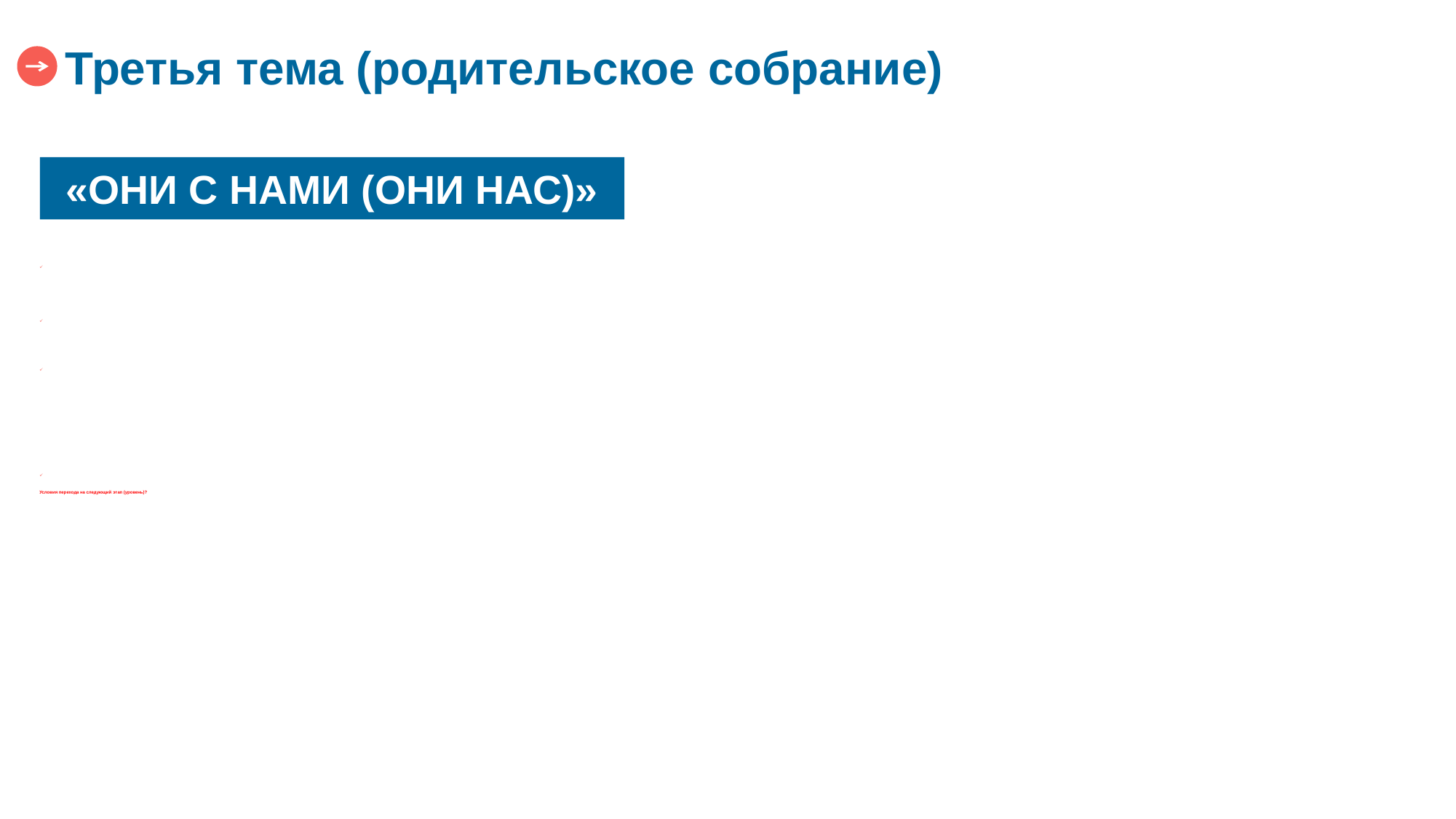

Третья тема (родительское собрание)

«ОНИ С НАМИ (ОНИ НАС)»
  Знакомят
  Обучают
  Проводят мероприятия
  …
Условия перехода на следующий этап (уровень)?